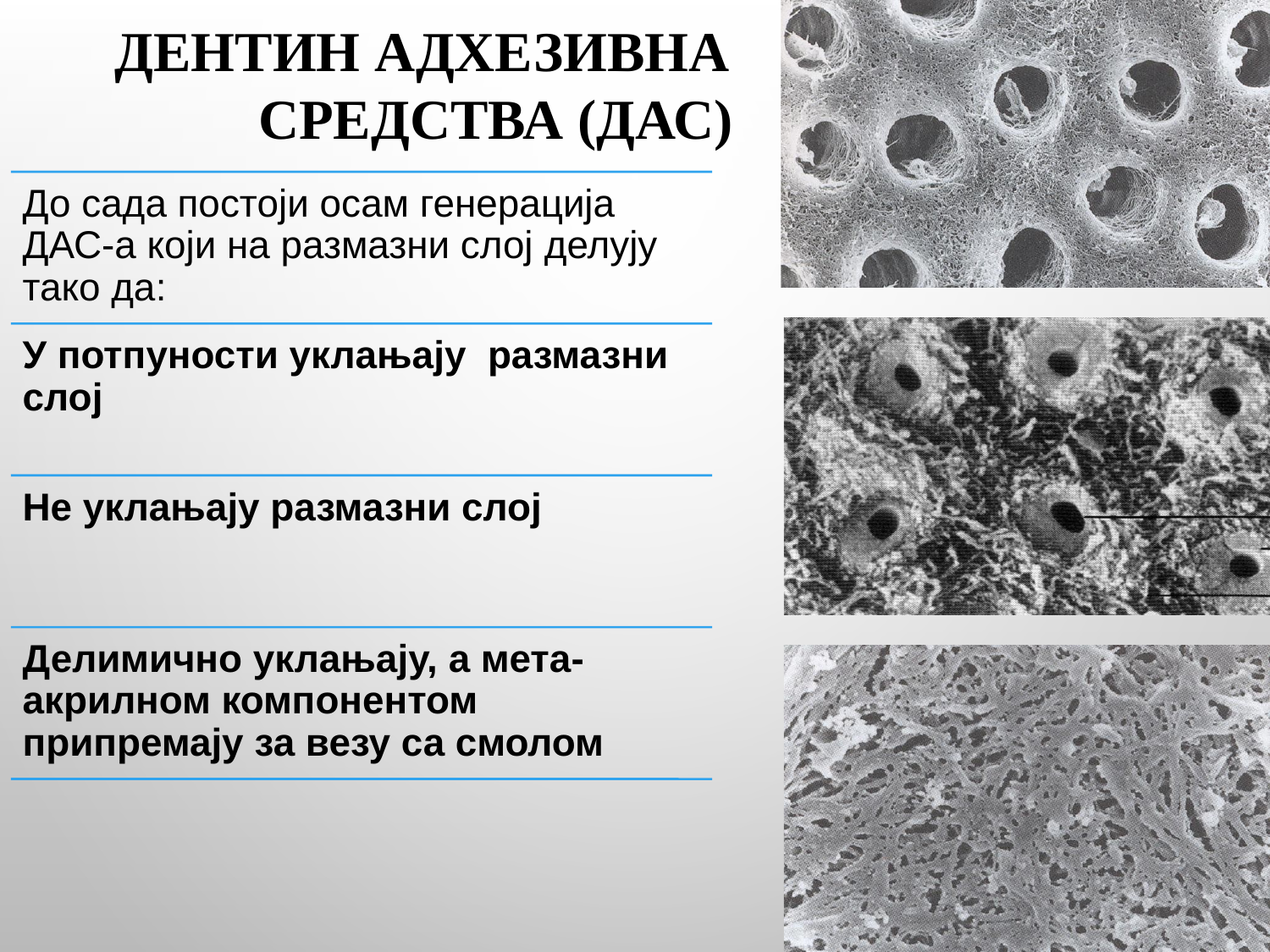

# Дентин адхезивна  средства (ДАС)
До сада постоји осам генерација  ДАС-а који на размазни слој делују тако да:
У потпуности уклањају  размазни слој
Не уклањају размазни слој
Делимично уклањају, а мета-акрилном компонентом припремају за везу са смолом